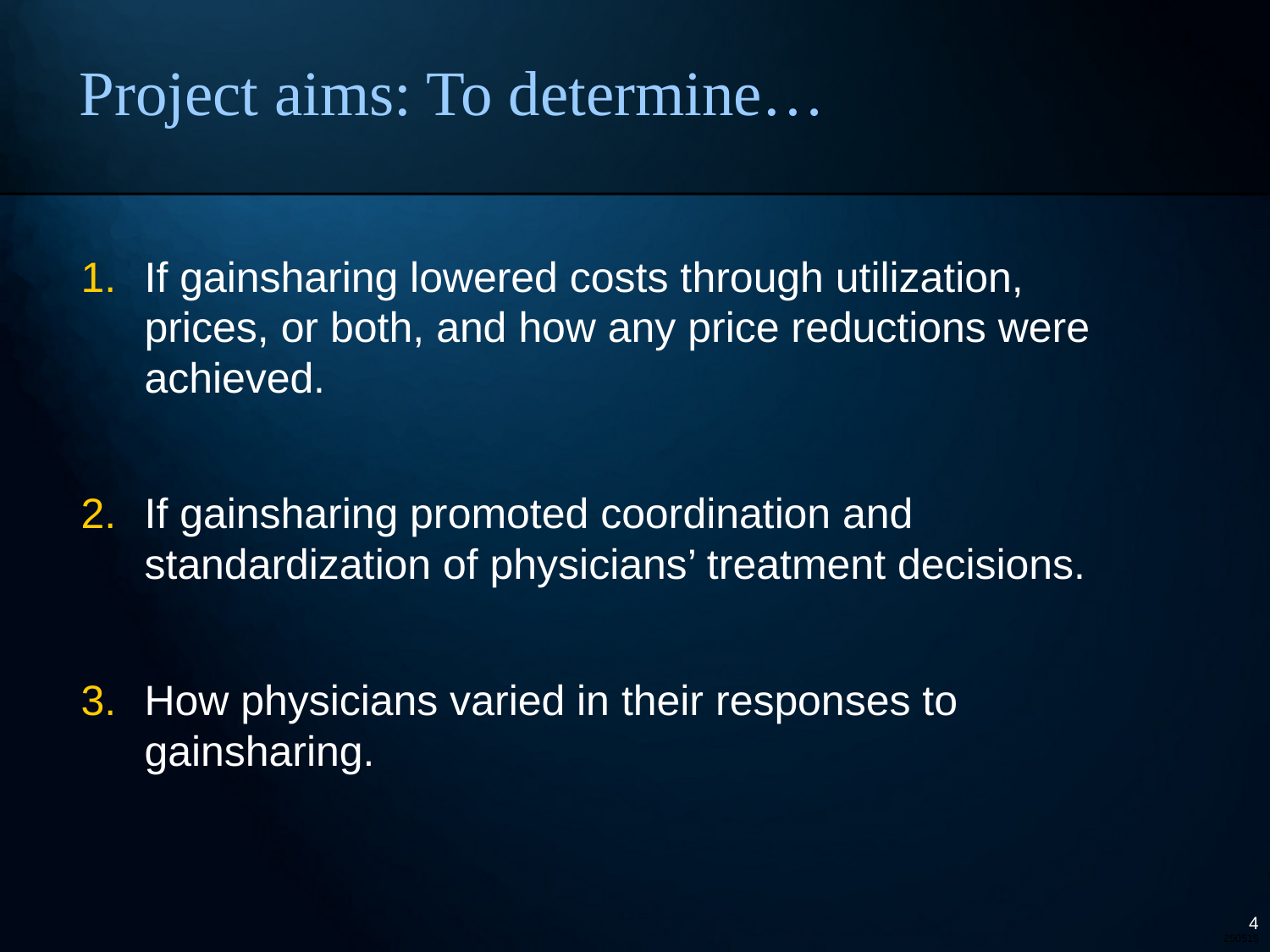

# Project aims: To determine…
If gainsharing lowered costs through utilization, prices, or both, and how any price reductions were achieved.

If gainsharing promoted coordination and standardization of physicians’ treatment decisions.

How physicians varied in their responses to gainsharing.